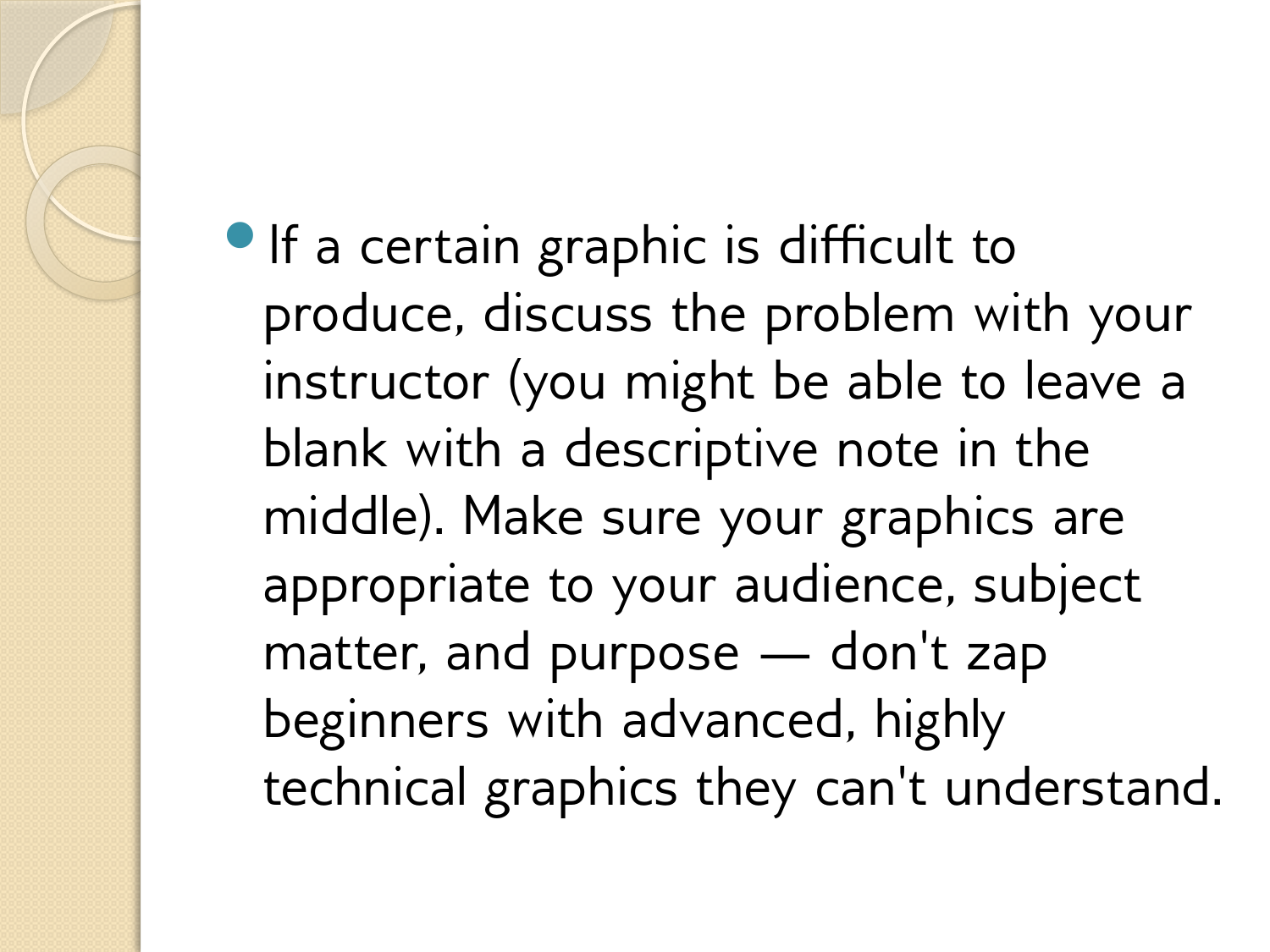

#
If a certain graphic is difficult to produce, discuss the problem with your instructor (you might be able to leave a blank with a descriptive note in the middle). Make sure your graphics are appropriate to your audience, subject matter, and purpose — don't zap beginners with advanced, highly technical graphics they can't understand.